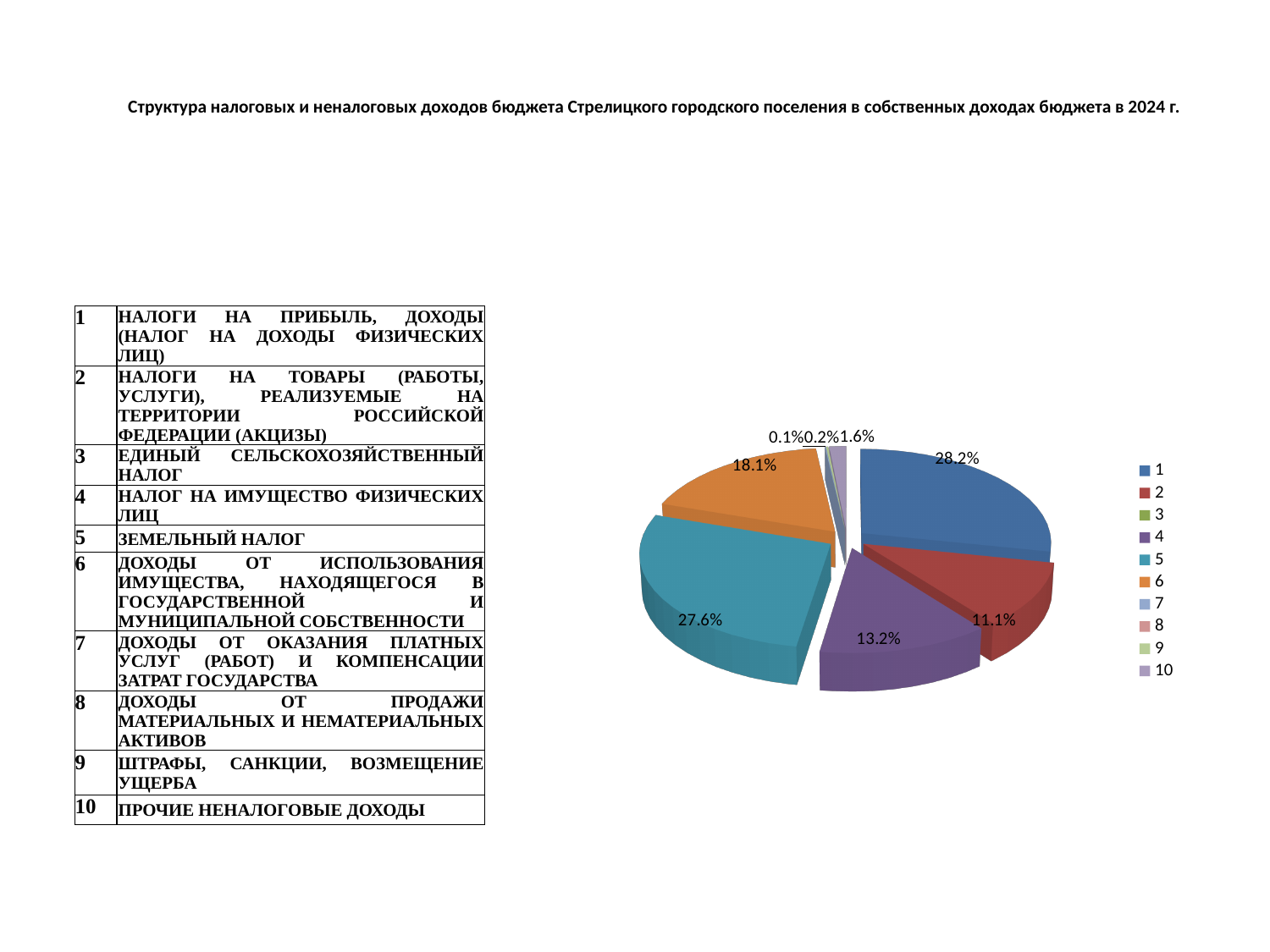

# Структура налоговых и неналоговых доходов бюджета Стрелицкого городского поселения в собственных доходах бюджета в 2024 г.

[unsupported chart]

| 1 | НАЛОГИ НА ПРИБЫЛЬ, ДОХОДЫ (НАЛОГ НА ДОХОДЫ ФИЗИЧЕСКИХ ЛИЦ) |
| --- | --- |
| 2 | НАЛОГИ НА ТОВАРЫ (РАБОТЫ, УСЛУГИ), РЕАЛИЗУЕМЫЕ НА ТЕРРИТОРИИ РОССИЙСКОЙ ФЕДЕРАЦИИ (АКЦИЗЫ) |
| 3 | ЕДИНЫЙ СЕЛЬСКОХОЗЯЙСТВЕННЫЙ НАЛОГ |
| 4 | НАЛОГ НА ИМУЩЕСТВО ФИЗИЧЕСКИХ ЛИЦ |
| 5 | ЗЕМЕЛЬНЫЙ НАЛОГ |
| 6 | ДОХОДЫ ОТ ИСПОЛЬЗОВАНИЯ ИМУЩЕСТВА, НАХОДЯЩЕГОСЯ В ГОСУДАРСТВЕННОЙ И МУНИЦИПАЛЬНОЙ СОБСТВЕННОСТИ |
| 7 | ДОХОДЫ ОТ ОКАЗАНИЯ ПЛАТНЫХ УСЛУГ (РАБОТ) И КОМПЕНСАЦИИ ЗАТРАТ ГОСУДАРСТВА |
| 8 | ДОХОДЫ ОТ ПРОДАЖИ МАТЕРИАЛЬНЫХ И НЕМАТЕРИАЛЬНЫХ АКТИВОВ |
| 9 | ШТРАФЫ, САНКЦИИ, ВОЗМЕЩЕНИЕ УЩЕРБА |
| 10 | ПРОЧИЕ НЕНАЛОГОВЫЕ ДОХОДЫ |

[unsupported chart]